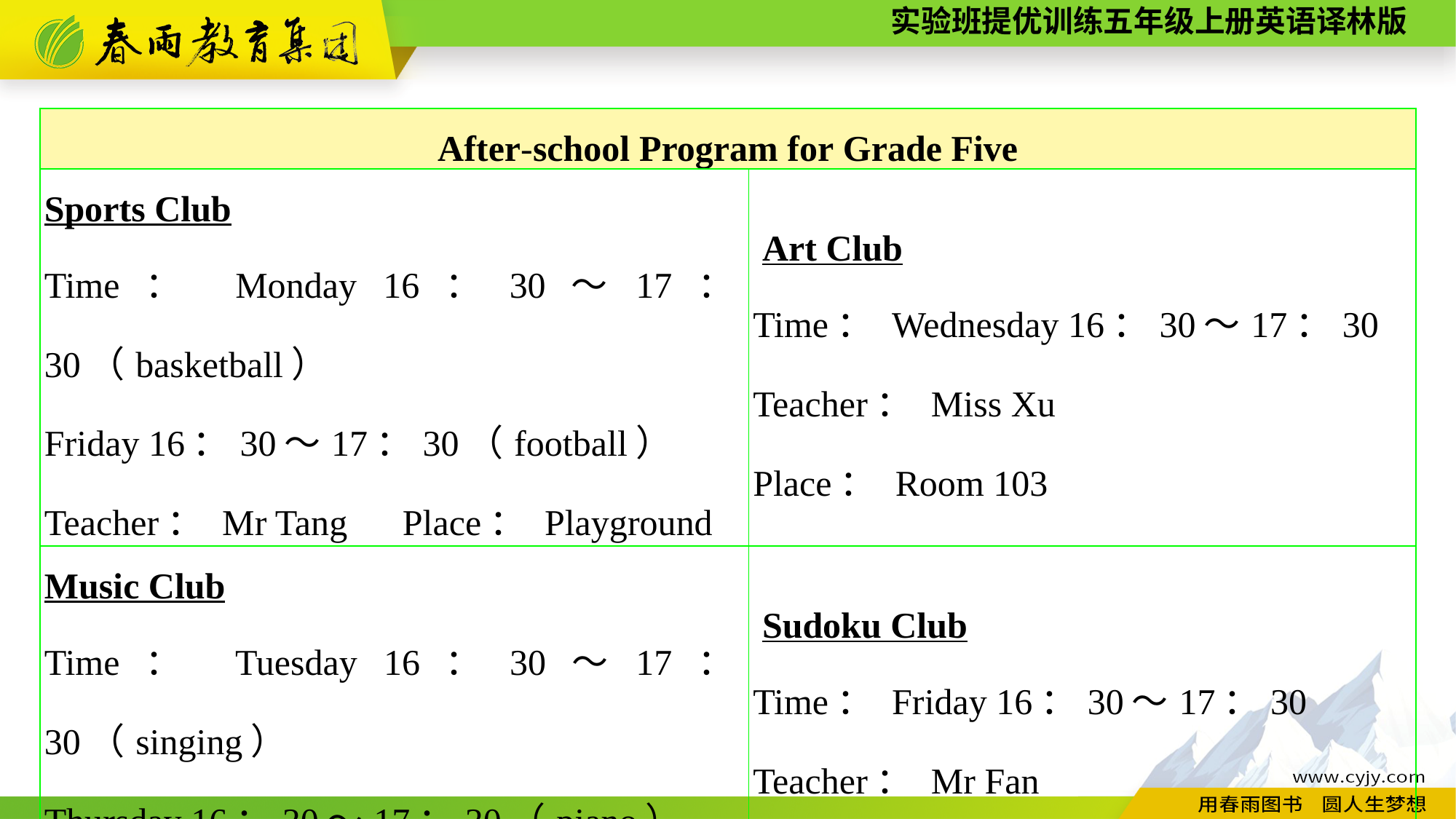

| After-school Program for Grade Five |  |
| --- | --- |
| Sports Club Time： Monday 16：30～17：30（basketball） Friday 16：30～17：30（football） Teacher： Mr Tang　Place： Playground | Art Club Time： Wednesday 16：30～17：30 Teacher： Miss Xu Place： Room 103 |
| Music Club Time： Tuesday 16：30～17：30（singing） Thursday 16：30～17：30（piano） Teacher： Miss Wu　Place： Room 301 | Sudoku Club Time： Friday 16：30～17：30 Teacher： Mr Fan Place： Room 402 |